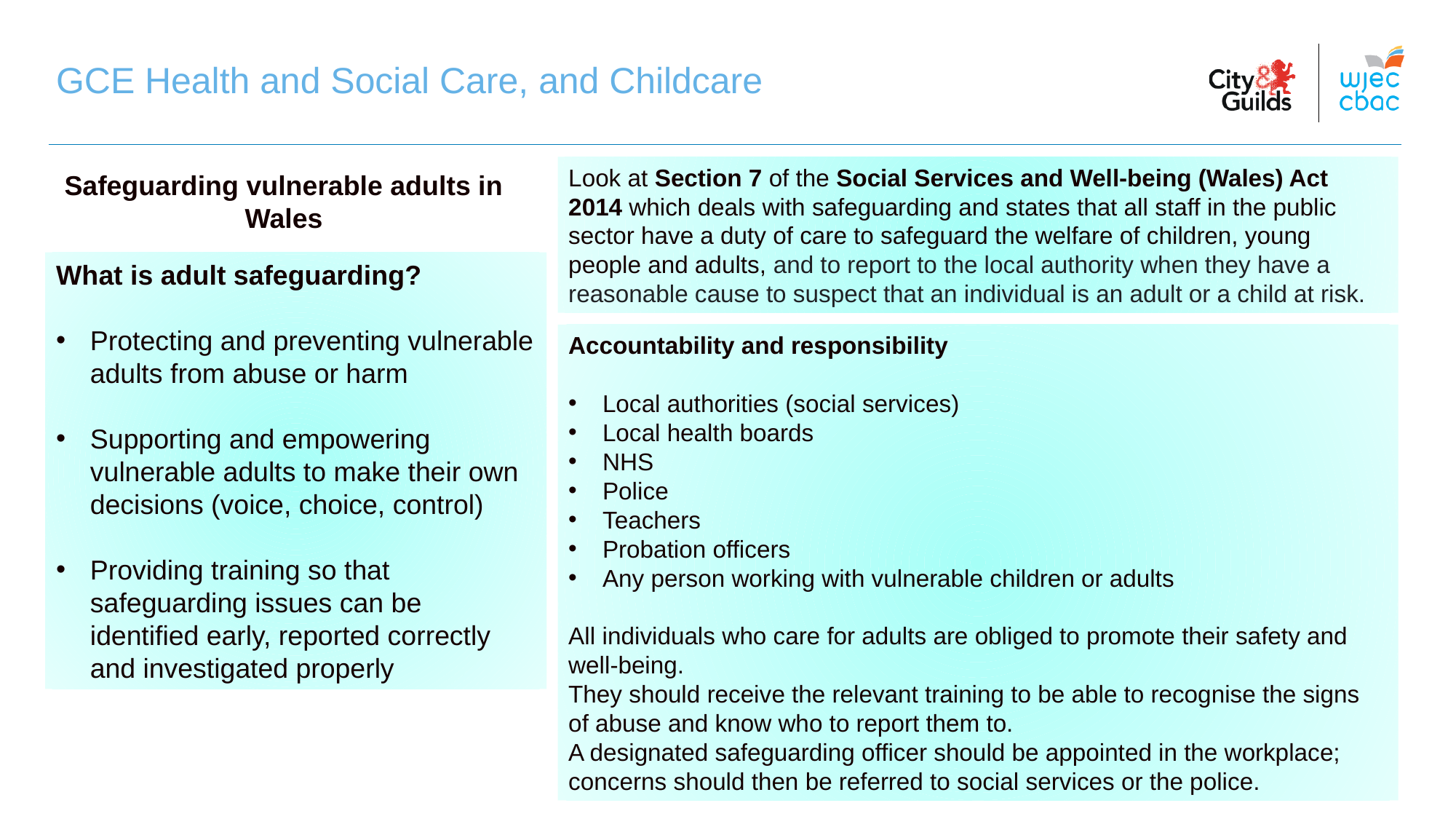

GCE Health and Social Care, and Childcare
Look at Section 7 of the Social Services and Well-being (Wales) Act 2014 which deals with safeguarding and states that all staff in the public sector have a duty of care to safeguard the welfare of children, young people and adults, and to report to the local authority when they have a reasonable cause to suspect that an individual is an adult or a child at risk.
Safeguarding vulnerable adults in Wales
What is adult safeguarding?

Protecting and preventing vulnerable adults from abuse or harm

Supporting and empowering vulnerable adults to make their own decisions (voice, choice, control)

Providing training so that safeguarding issues can be identified early, reported correctly and investigated properly
Accountability and responsibility

Local authorities (social services)
Local health boards
NHS
Police
Teachers
Probation officers
Any person working with vulnerable children or adults

All individuals who care for adults are obliged to promote their safety and well-being.
They should receive the relevant training to be able to recognise the signs of abuse and know who to report them to.
A designated safeguarding officer should be appointed in the workplace; concerns should then be referred to social services or the police.